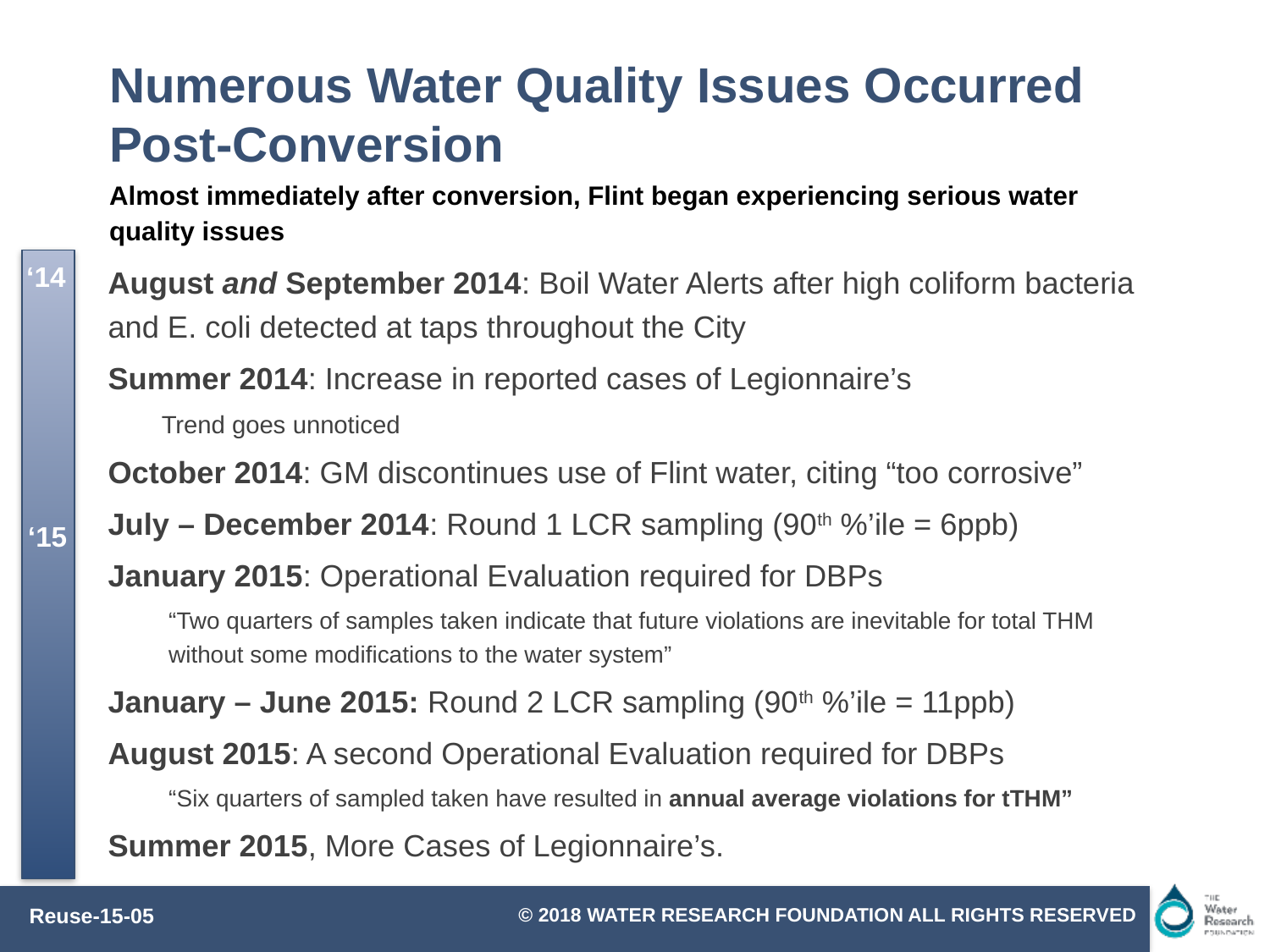

# Numerous Water Quality Issues Occurred Post-Conversion
Almost immediately after conversion, Flint began experiencing serious water quality issues
August and September 2014: Boil Water Alerts after high coliform bacteria and E. coli detected at taps throughout the City
Summer 2014: Increase in reported cases of Legionnaire’s
Trend goes unnoticed
October 2014: GM discontinues use of Flint water, citing “too corrosive”
July – December 2014: Round 1 LCR sampling (90th %’ile = 6ppb)
January 2015: Operational Evaluation required for DBPs
“Two quarters of samples taken indicate that future violations are inevitable for total THM without some modifications to the water system”
January – June 2015: Round 2 LCR sampling (90th %’ile = 11ppb)
August 2015: A second Operational Evaluation required for DBPs
“Six quarters of sampled taken have resulted in annual average violations for tTHM”
Summer 2015, More Cases of Legionnaire’s.

‘14
‘15